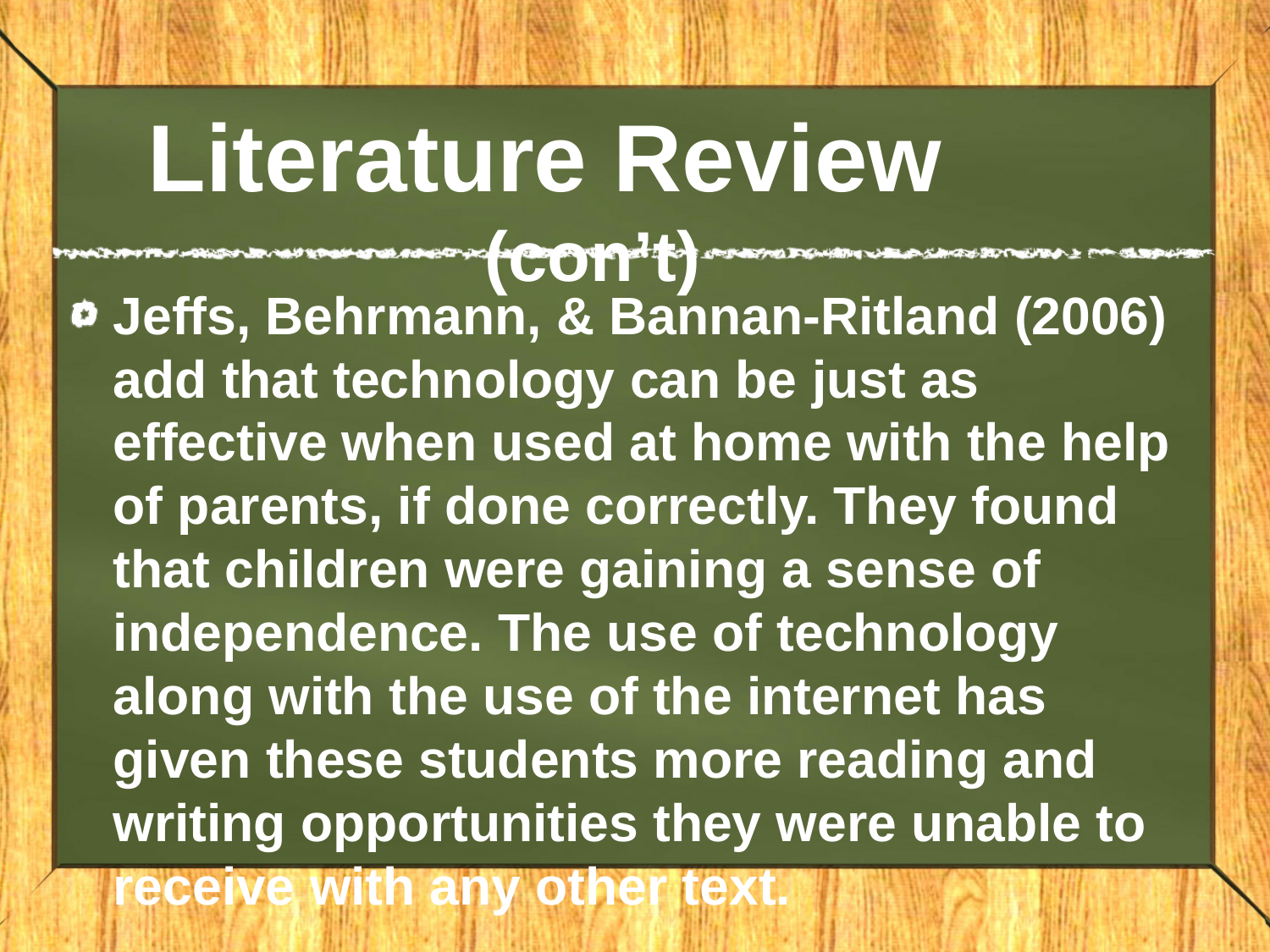

# Literature Review	(con’t)
Jeffs, Behrmann, & Bannan-Ritland (2006) add that technology can be just as effective when used at home with the help of parents, if done correctly. They found that children were gaining a sense of independence. The use of technology along with the use of the internet has given these students more reading and writing opportunities they were unable to receive with any other text.